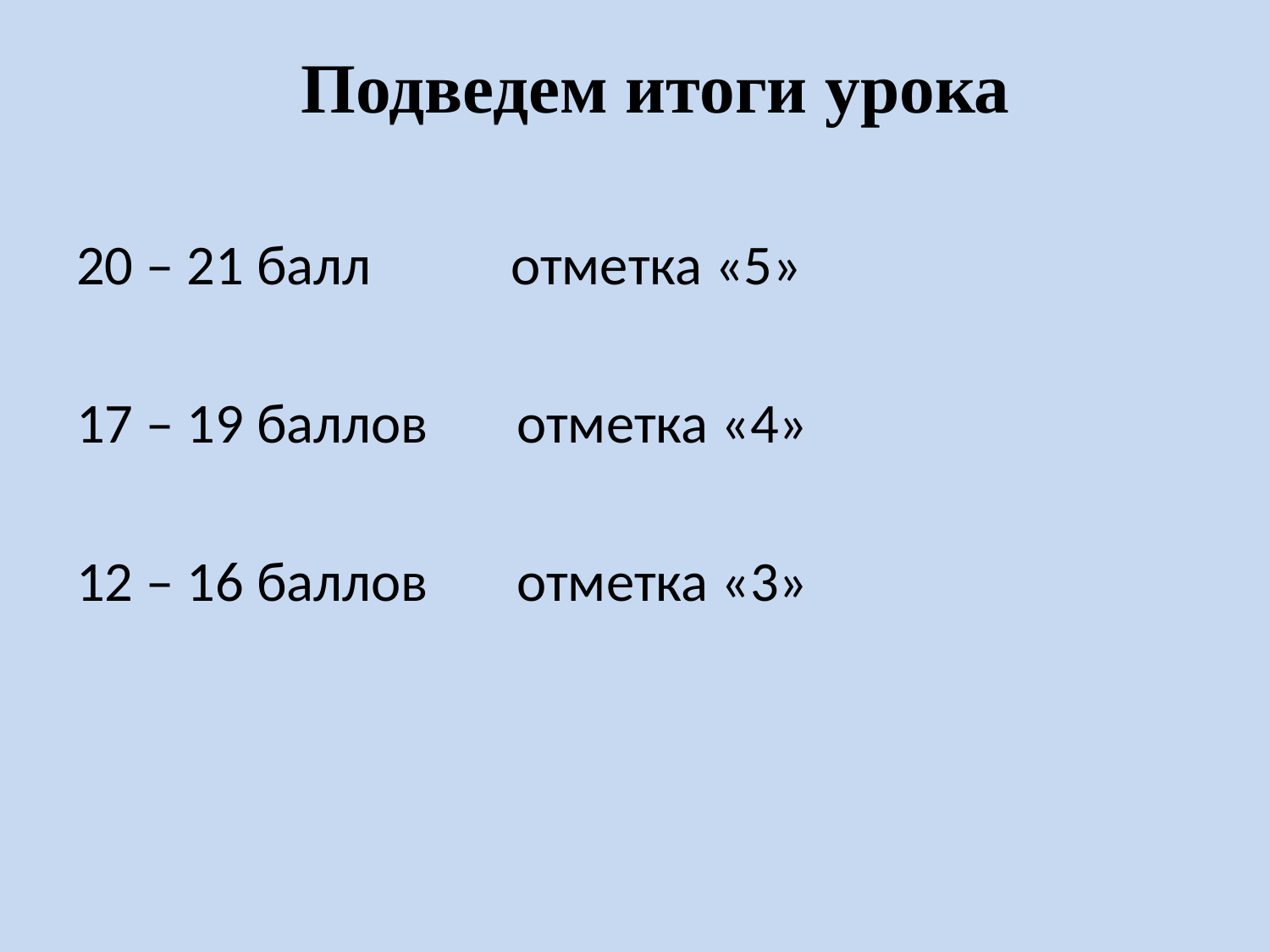

Подведем итоги урока
20 – 21 балл           отметка «5»

17 – 19 баллов       отметка «4»

12 – 16 баллов       отметка «3»